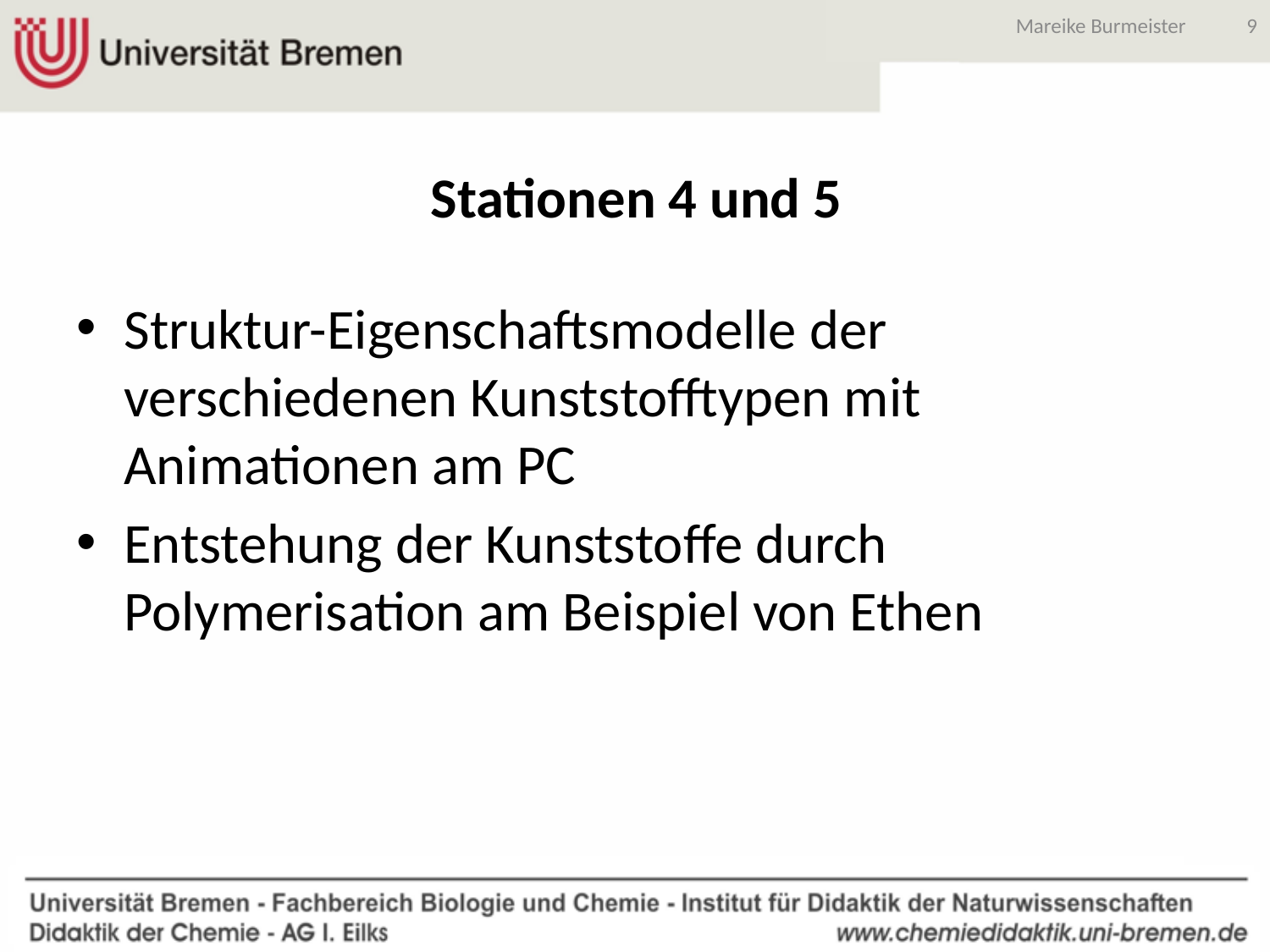

9
Mareike Burmeister
# Stationen 4 und 5
Struktur-Eigenschaftsmodelle der verschiedenen Kunststofftypen mit Animationen am PC
Entstehung der Kunststoffe durch Polymerisation am Beispiel von Ethen